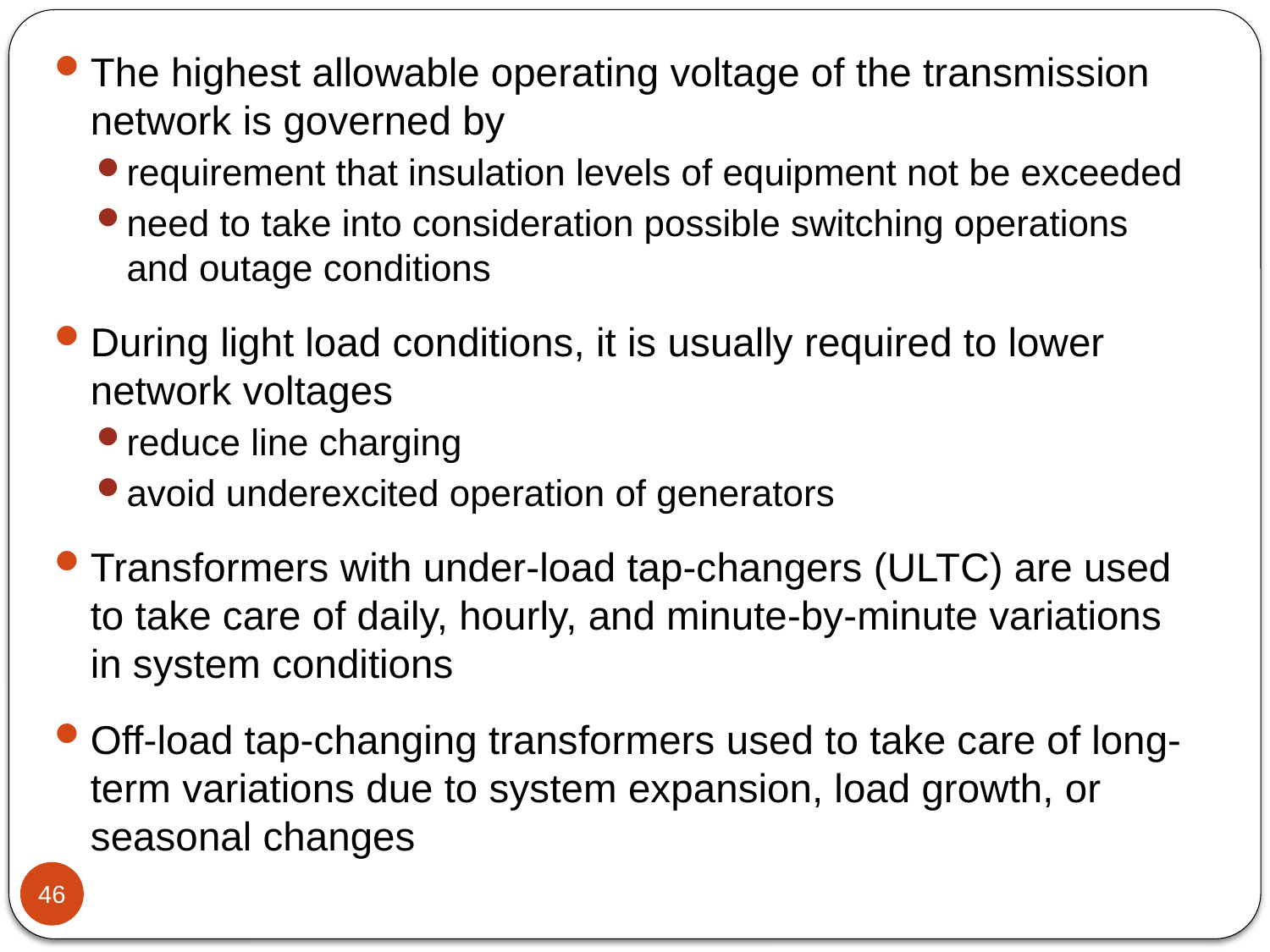

The highest allowable operating voltage of the transmission network is governed by
requirement that insulation levels of equipment not be exceeded
need to take into consideration possible switching operations and outage conditions
During light load conditions, it is usually required to lower network voltages
reduce line charging
avoid underexcited operation of generators
Transformers with under-load tap-changers (ULTC) are used to take care of daily, hourly, and minute-by-minute variations in system conditions
Off-load tap-changing transformers used to take care of long-term variations due to system expansion, load growth, or seasonal changes
46